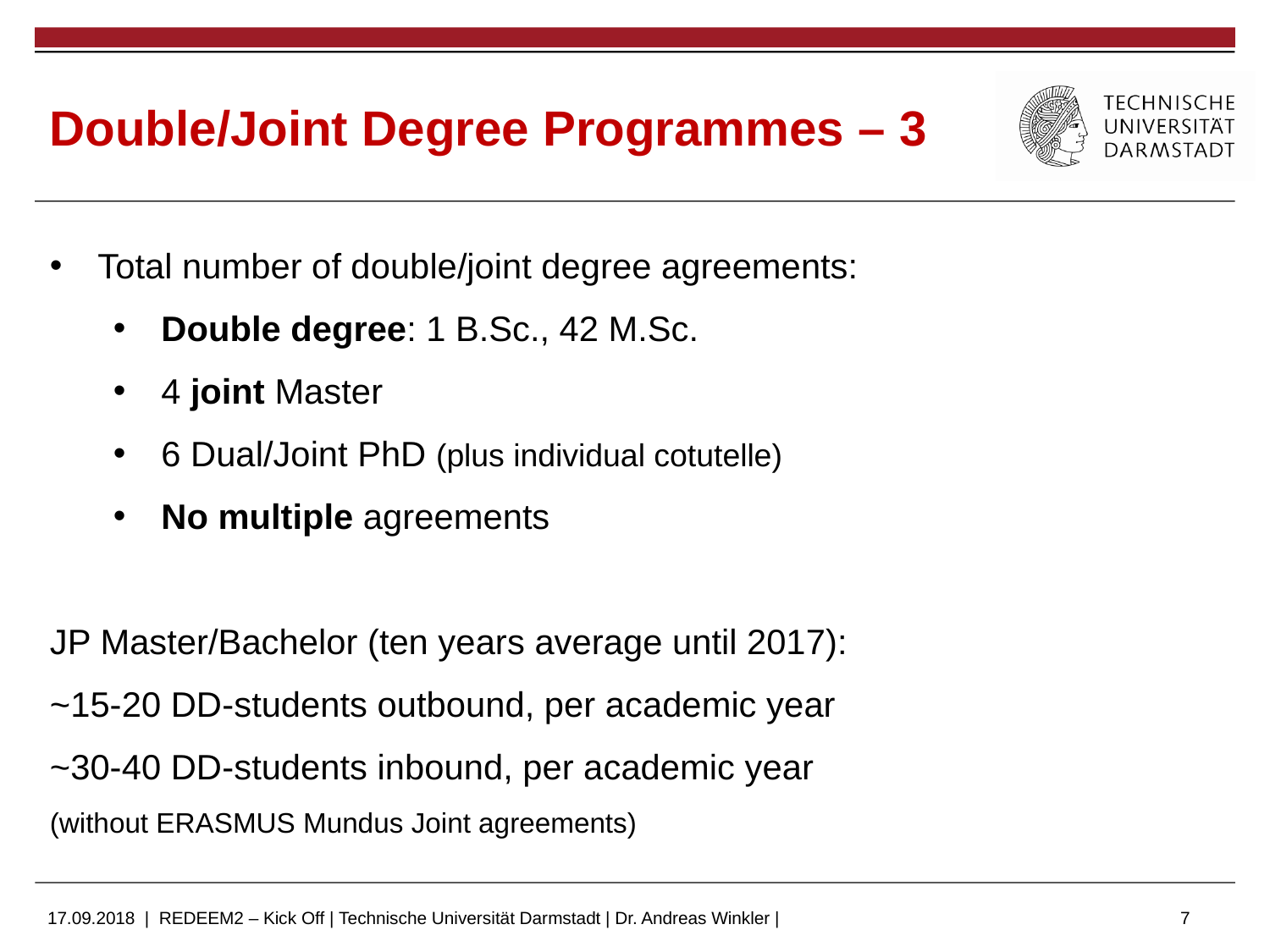

# Double/Joint Degree Programmes – 3
Total number of double/joint degree agreements:
Double degree: 1 B.Sc., 42 M.Sc.
4 joint Master
6 Dual/Joint PhD (plus individual cotutelle)
No multiple agreements

JP Master/Bachelor (ten years average until 2017):
~15-20 DD-students outbound, per academic year
~30-40 DD-students inbound, per academic year
(without ERASMUS Mundus Joint agreements)